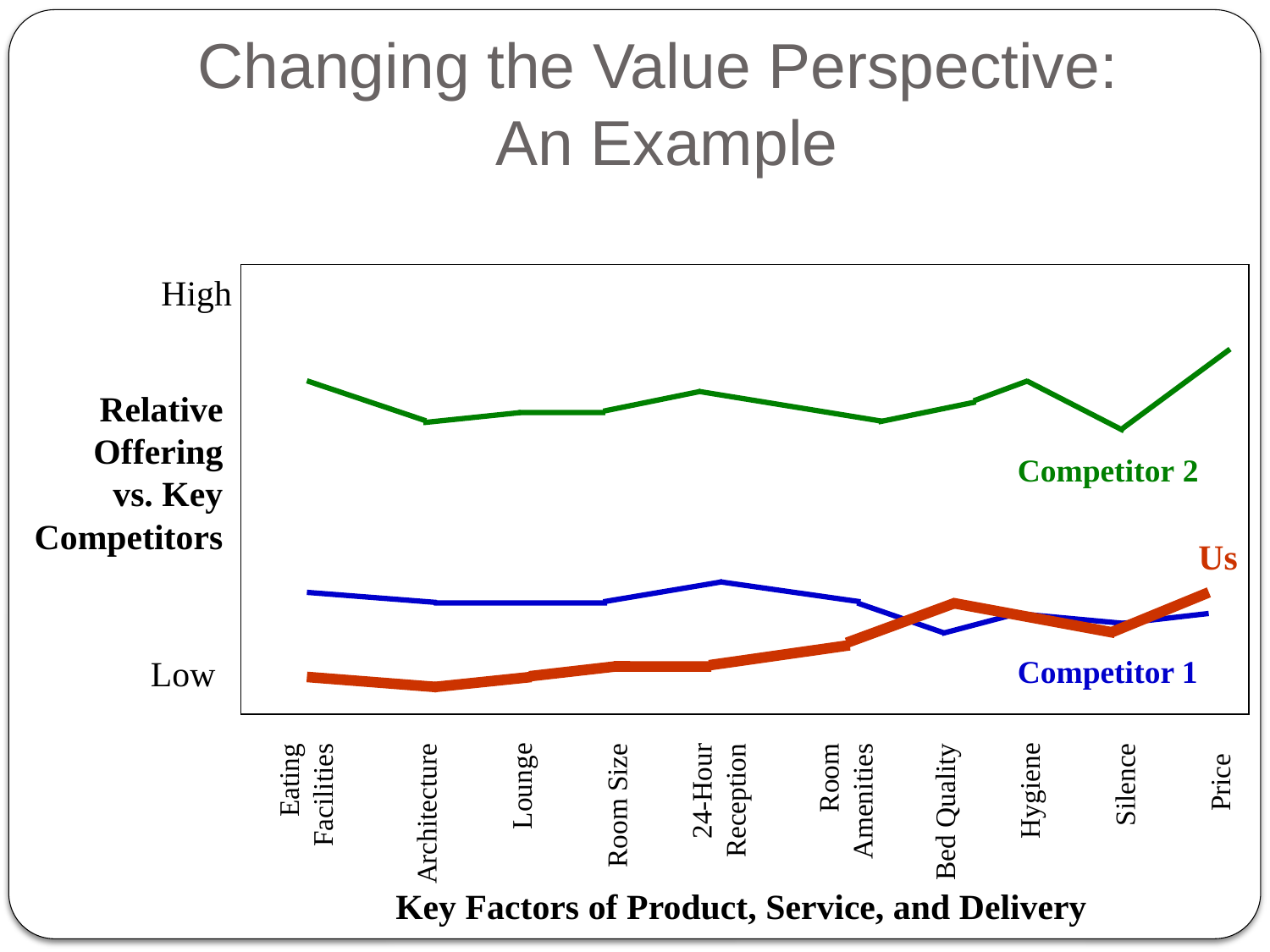

# Changing the Value Perspective: An Example
High

Relative
Offering
vs. Key
Competitors

Competitor 2
Us

Low

Competitor 1

Eating
Facilities
Price
24-Hour
Reception
Room
Amenities
Silence
Lounge
Hygiene
Room Size
Bed Quality
Architecture
Key Factors of Product, Service, and Delivery